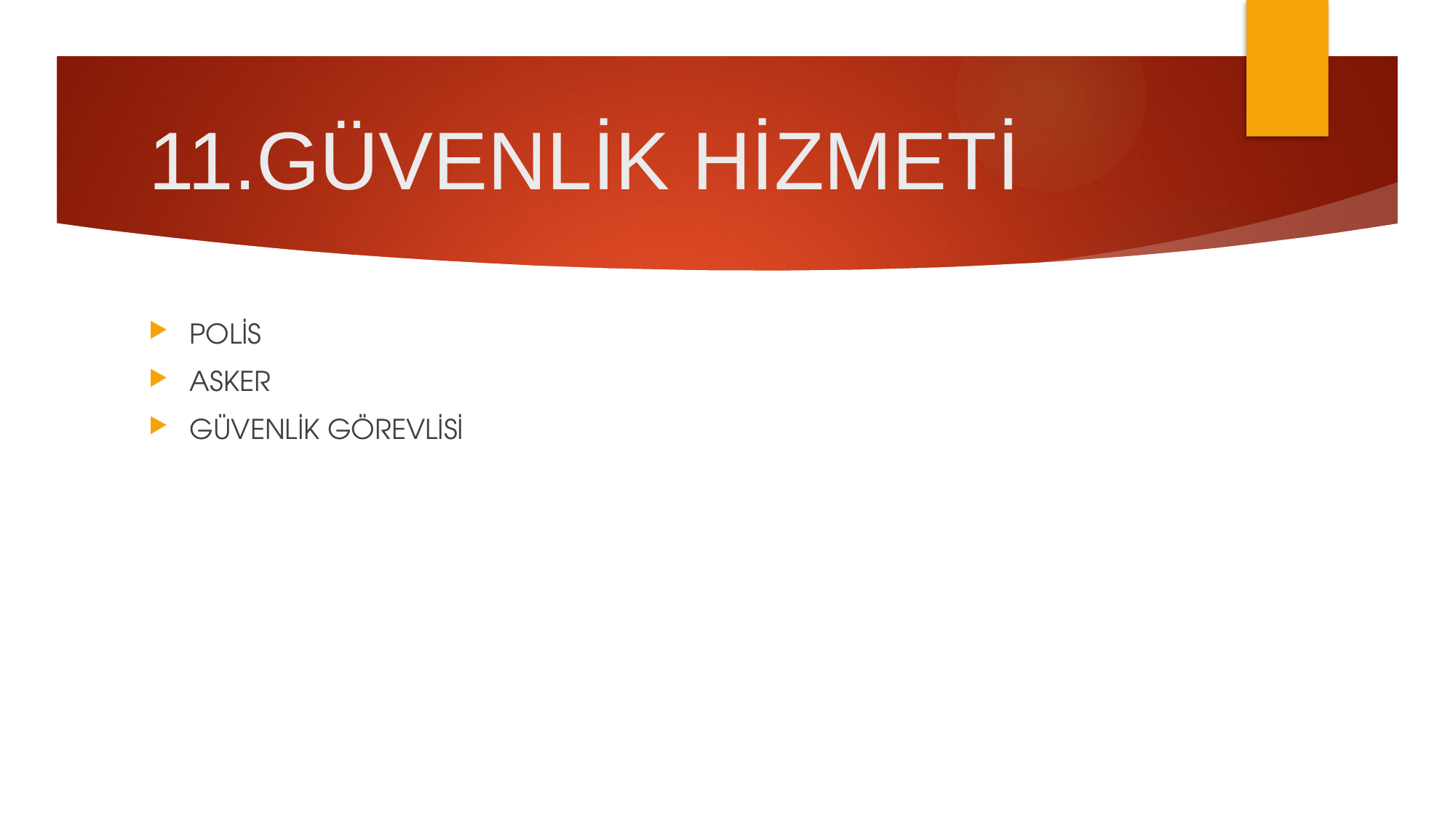

# 11.GÜVENLİK HİZMETİ
POLİS
ASKER
GÜVENLİK GÖREVLİSİ